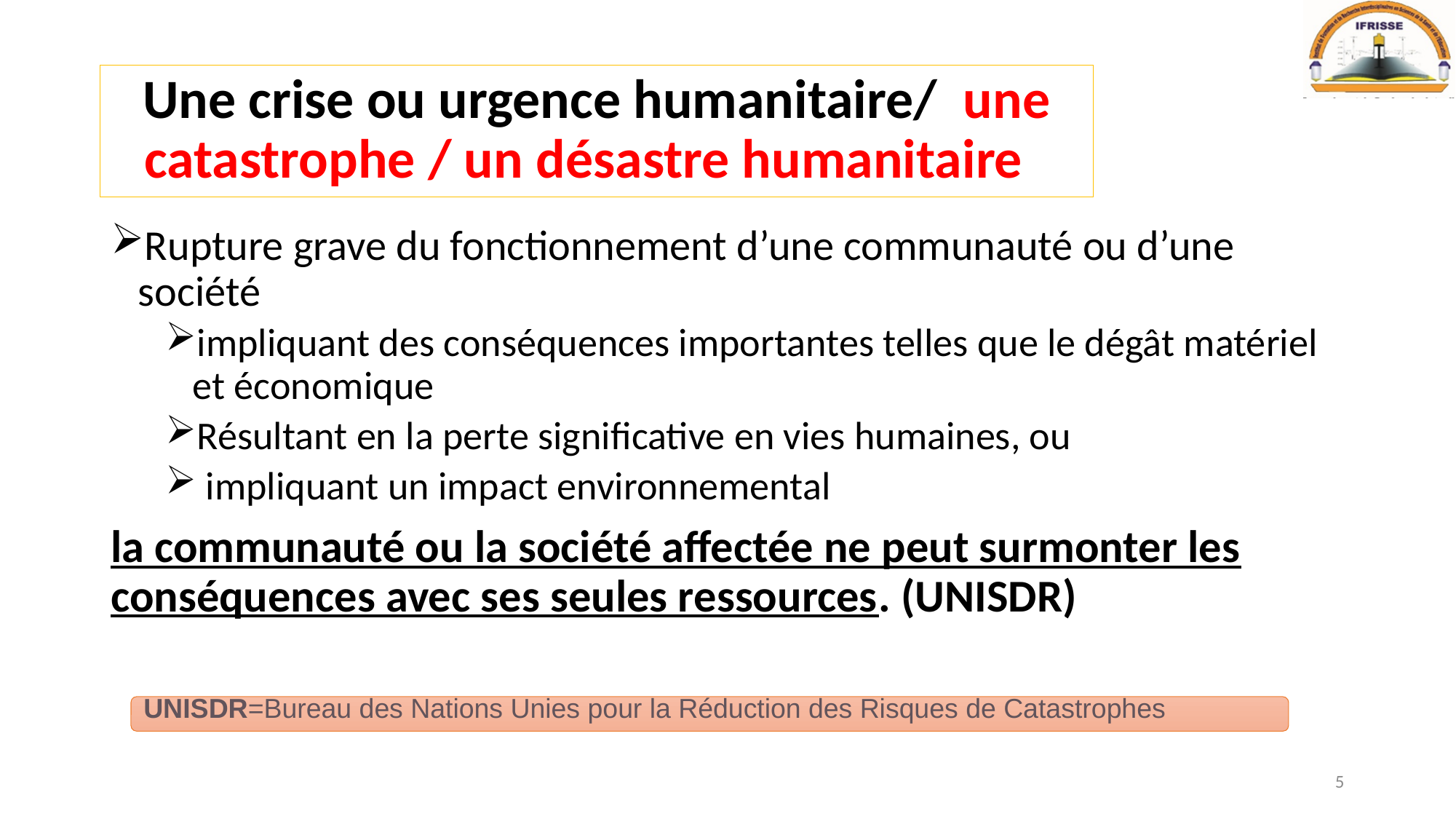

# Une crise ou urgence humanitaire/  une catastrophe / un désastre humanitaire
Rupture grave du fonctionnement d’une communauté ou d’une société
impliquant des conséquences importantes telles que le dégât matériel et économique
Résultant en la perte significative en vies humaines, ou
 impliquant un impact environnemental
la communauté ou la société affectée ne peut surmonter les conséquences avec ses seules ressources. (UNISDR)

UNISDR=Bureau des Nations Unies pour la Réduction des Risques de Catastrophes
5